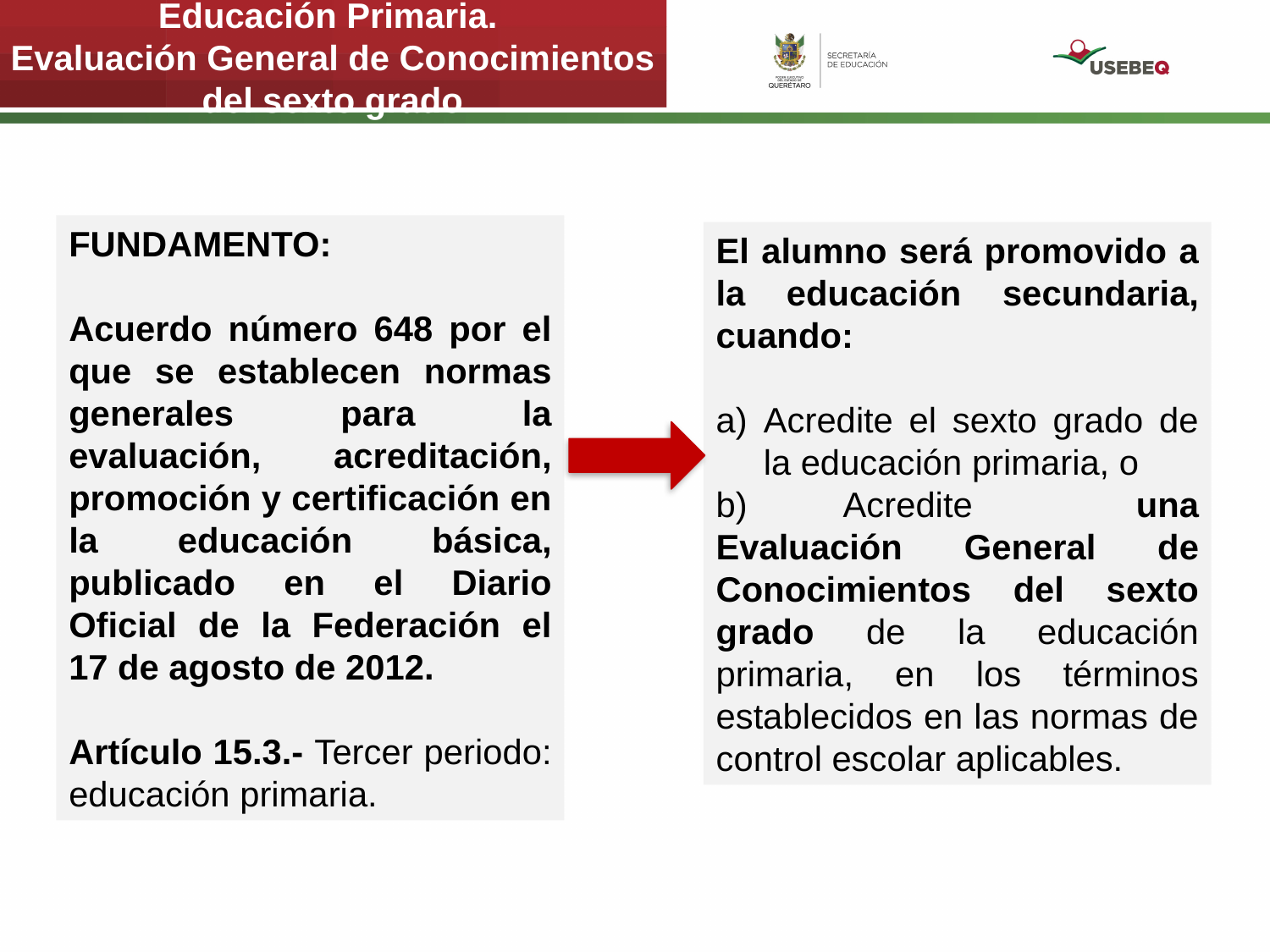

Educación Primaria.
Evaluación General de Conocimientos del sexto grado

FUNDAMENTO:

Acuerdo número 648 por el que se establecen normas generales para la evaluación, acreditación, promoción y certificación en la educación básica, publicado en el Diario Oficial de la Federación el 17 de agosto de 2012.

Artículo 15.3.- Tercer periodo: educación primaria.
El alumno será promovido a la educación secundaria, cuando:

Acredite el sexto grado de la educación primaria, o
b)	Acredite una Evaluación General de Conocimientos del sexto grado de la educación primaria, en los términos establecidos en las normas de control escolar aplicables.